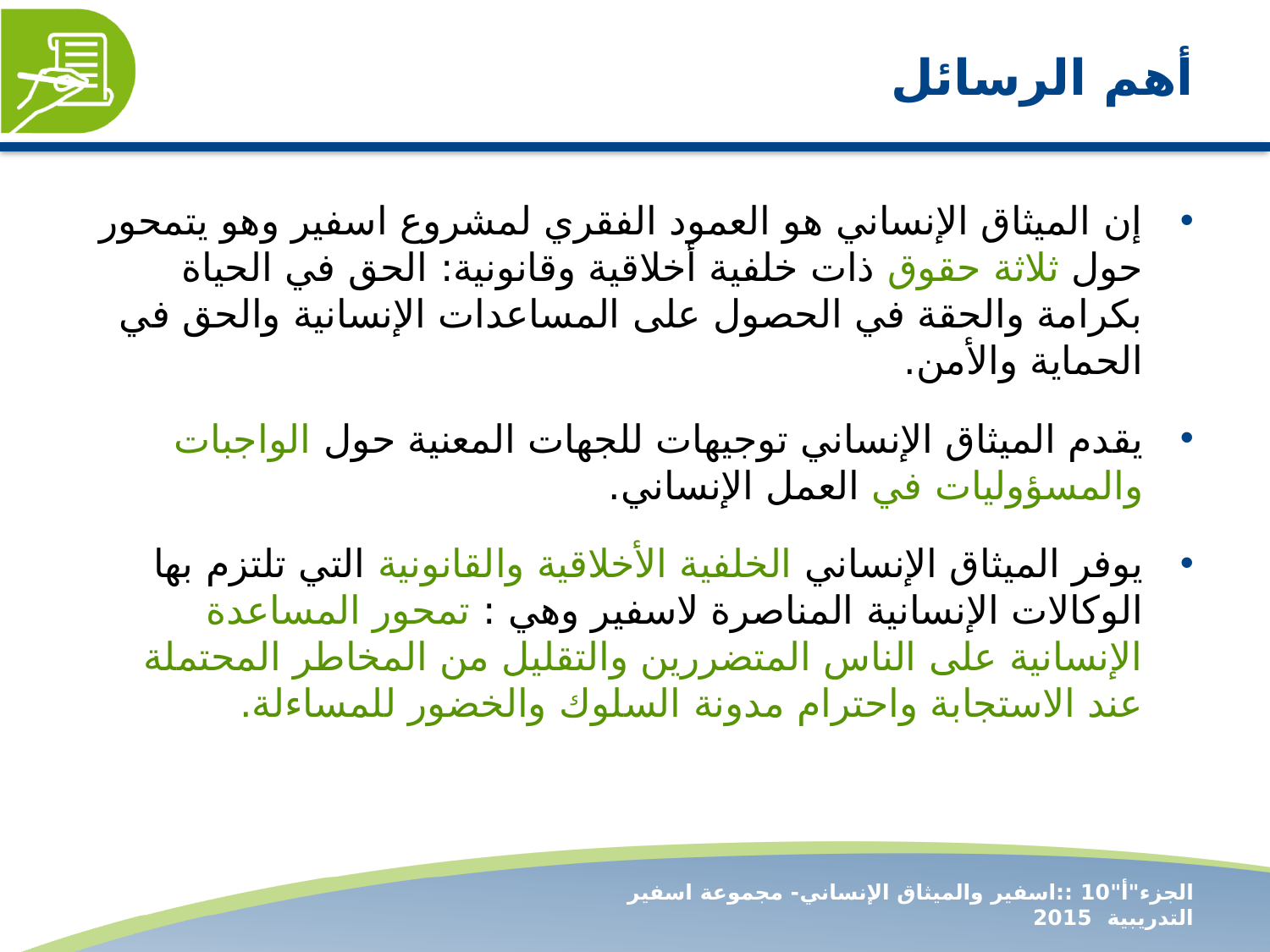

# أهم الرسائل
إن الميثاق الإنساني هو العمود الفقري لمشروع اسفير وهو يتمحور حول ثلاثة حقوق ذات خلفية أخلاقية وقانونية: الحق في الحياة بكرامة والحقة في الحصول على المساعدات الإنسانية والحق في الحماية والأمن.
يقدم الميثاق الإنساني توجيهات للجهات المعنية حول الواجبات والمسؤوليات في العمل الإنساني.
يوفر الميثاق الإنساني الخلفية الأخلاقية والقانونية التي تلتزم بها الوكالات الإنسانية المناصرة لاسفير وهي : تمحور المساعدة الإنسانية على الناس المتضررين والتقليل من المخاطر المحتملة عند الاستجابة واحترام مدونة السلوك والخضور للمساءلة.
 الجزء"أ"10 ::اسفير والميثاق الإنساني- مجموعة اسفير التدريبية  2015